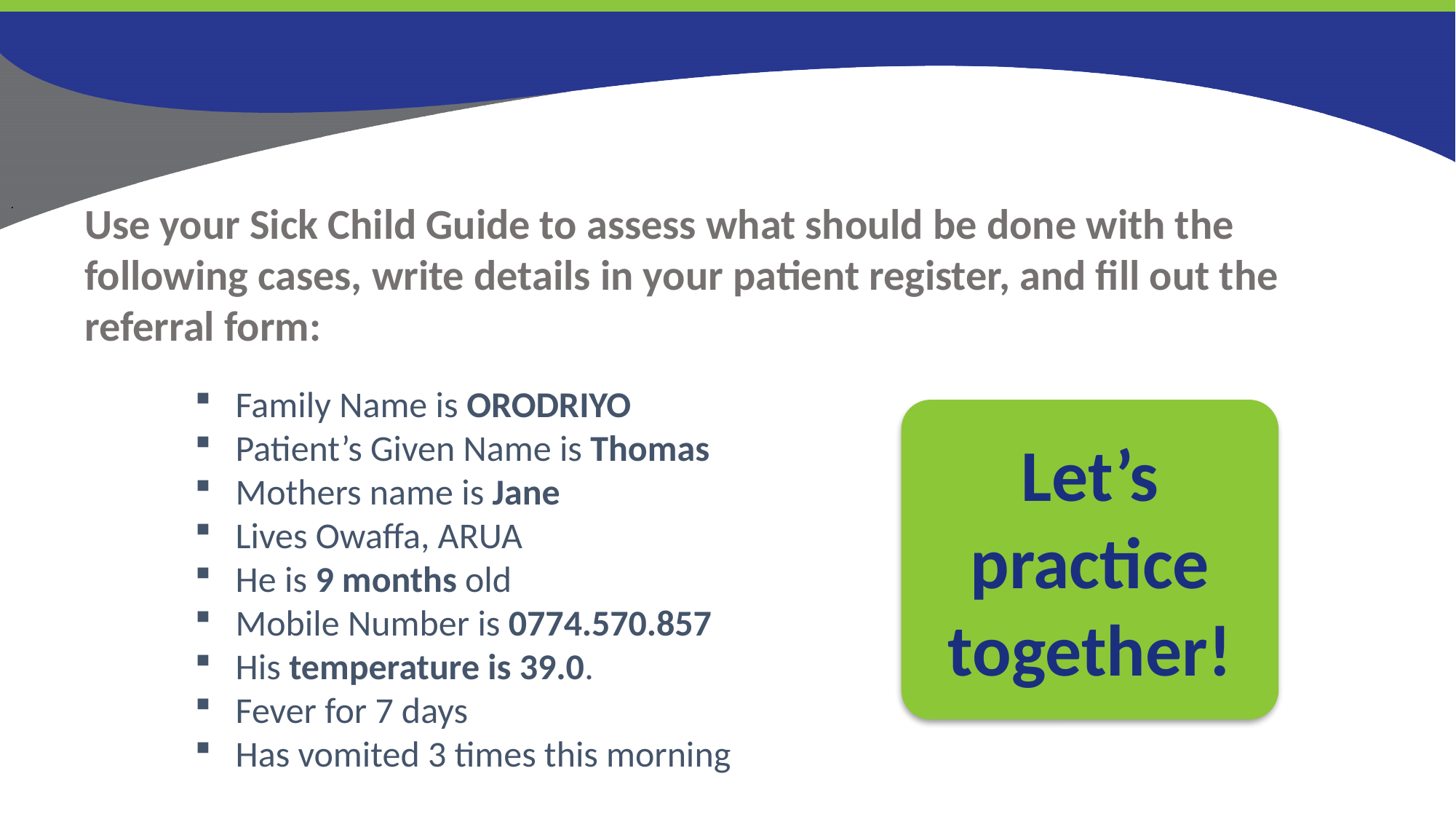

.
Use your Sick Child Guide to assess what should be done with the following cases, write details in your patient register, and fill out the referral form:

Family Name is ORODRIYO
Patient’s Given Name is Thomas
Mothers name is Jane
Lives Owaffa, ARUA
He is 9 months old
Mobile Number is 0774.570.857
His temperature is 39.0.
Fever for 7 days
Has vomited 3 times this morning

Let’s practice together!